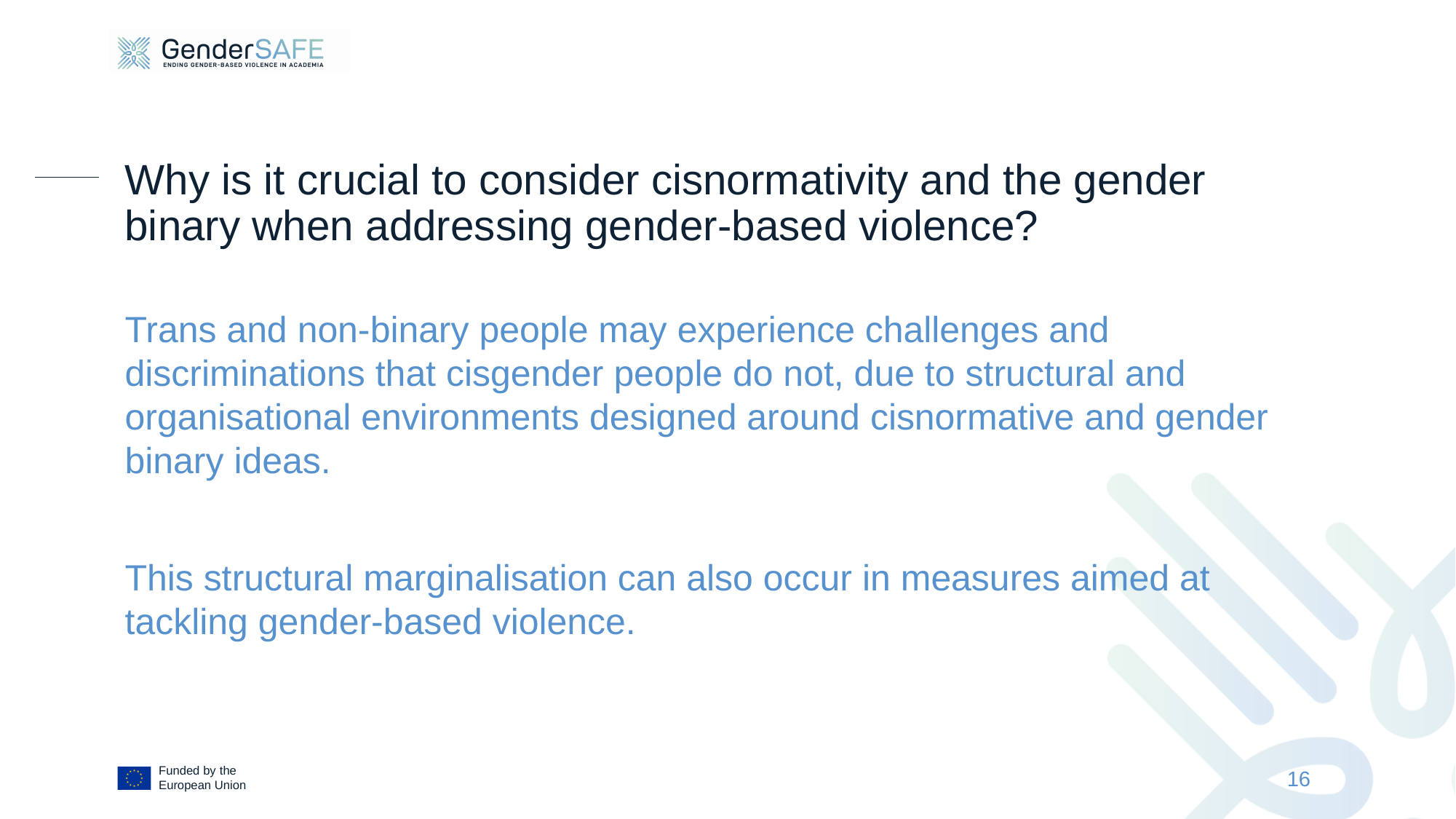

# Why is it crucial to consider cisnormativity and the gender binary when addressing gender-based violence?
Trans and non-binary people may experience challenges and discriminations that cisgender people do not, due to structural and organisational environments designed around cisnormative and gender binary ideas.

This structural marginalisation can also occur in measures aimed at tackling gender-based violence.

16